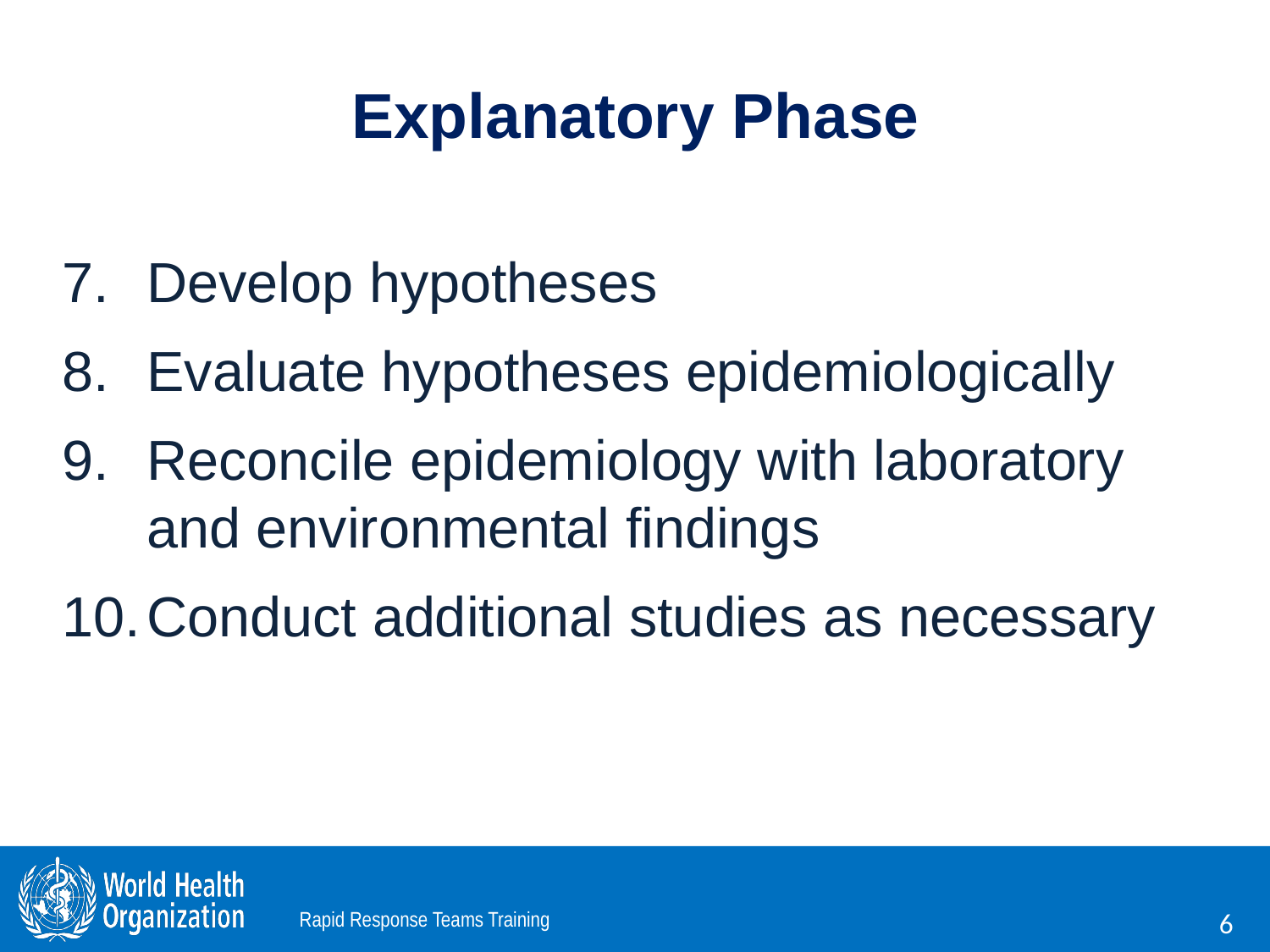

Explanatory Phase
Develop hypotheses
Evaluate hypotheses epidemiologically
Reconcile epidemiology with laboratory and environmental findings
Conduct additional studies as necessary